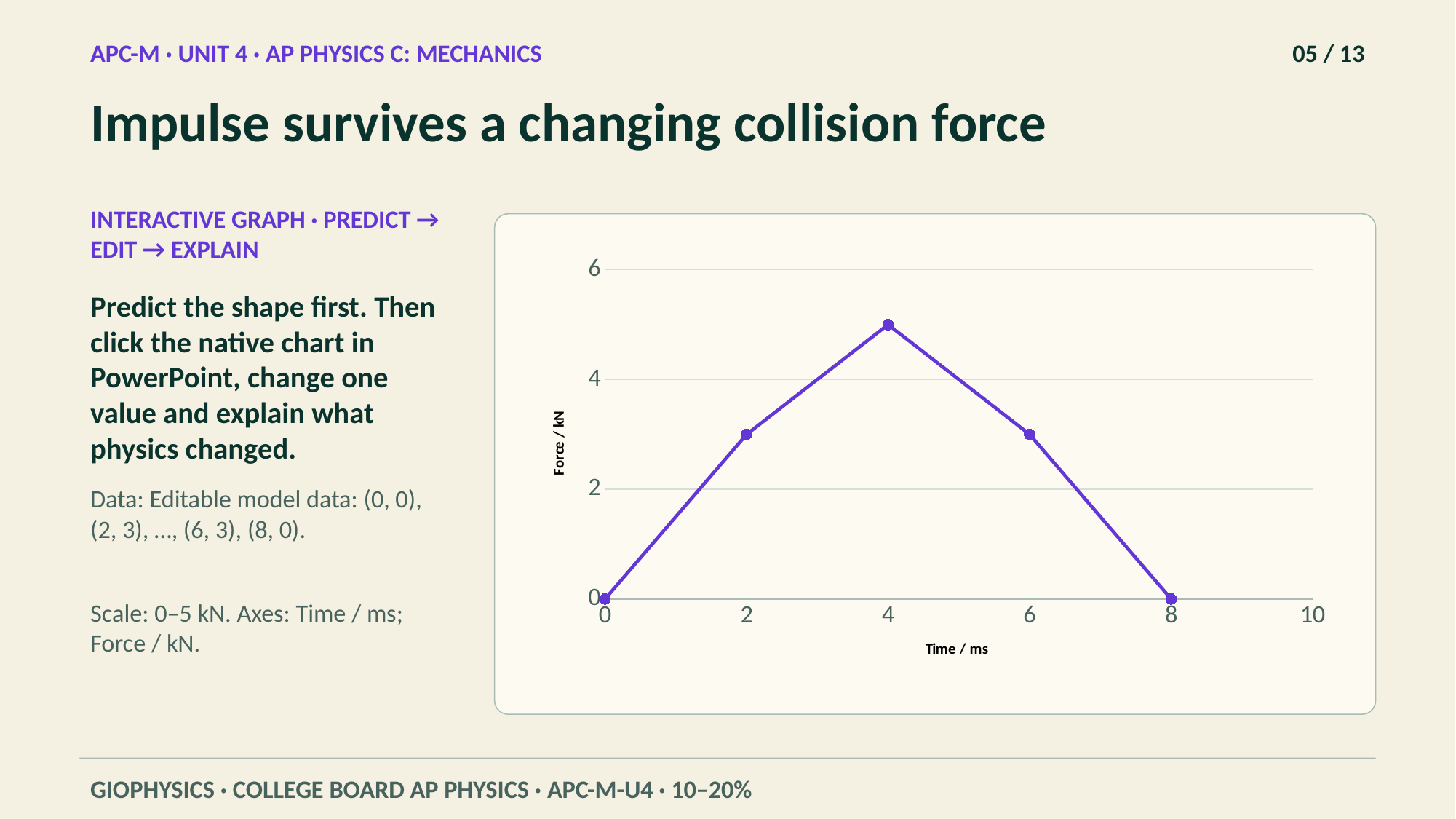

APC-M · UNIT 4 · AP PHYSICS C: MECHANICS
05 / 13
Impulse survives a changing collision force
INTERACTIVE GRAPH · PREDICT → EDIT → EXPLAIN

### Chart

| Category |  |
|---|---|
Predict the shape first. Then click the native chart in PowerPoint, change one value and explain what physics changed.
Data: Editable model data: (0, 0), (2, 3), …, (6, 3), (8, 0).
Scale: 0–5 kN. Axes: Time / ms; Force / kN.

GIOPHYSICS · COLLEGE BOARD AP PHYSICS · APC-M-U4 · 10–20%